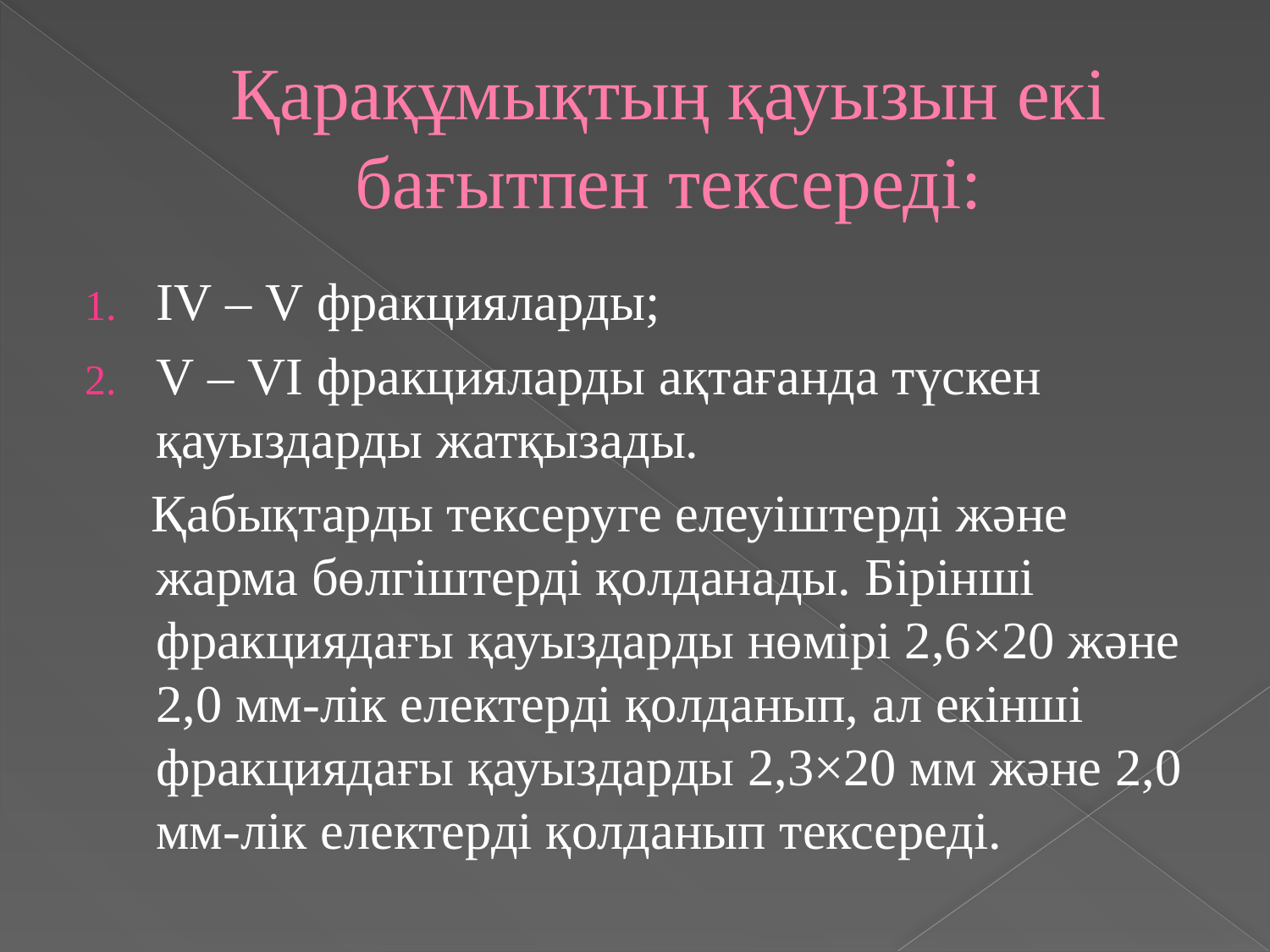

# Қарақұмықтың қауызын екі бағытпен тексереді:
ІV – V фракцияларды;
V – VІ фракцияларды ақтағанда түскен қауыздарды жатқызады.
     Қабықтарды тексеруге елеуіштерді және жарма бөлгіштерді қолданады. Бірінші фракциядағы қауыздарды нөмірі 2,6×20 және 2,0 мм-лік електерді қолданып, ал екінші фракциядағы қауыздарды 2,3×20 мм және 2,0 мм-лік електерді қолданып тексереді.